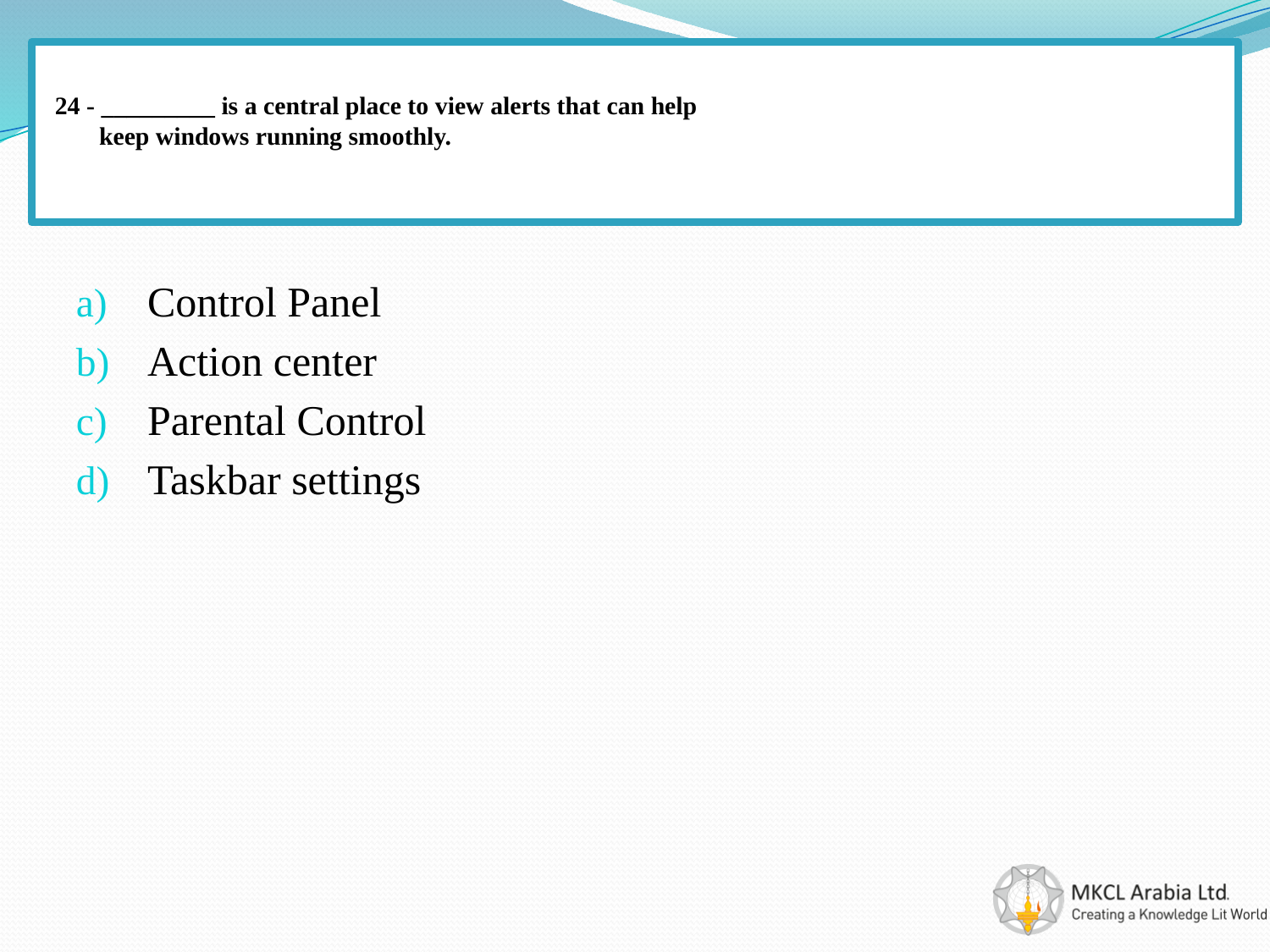

# 24 - _________ is a central place to view alerts that can help keep windows running smoothly.
Control Panel
Action center
Parental Control
Taskbar settings